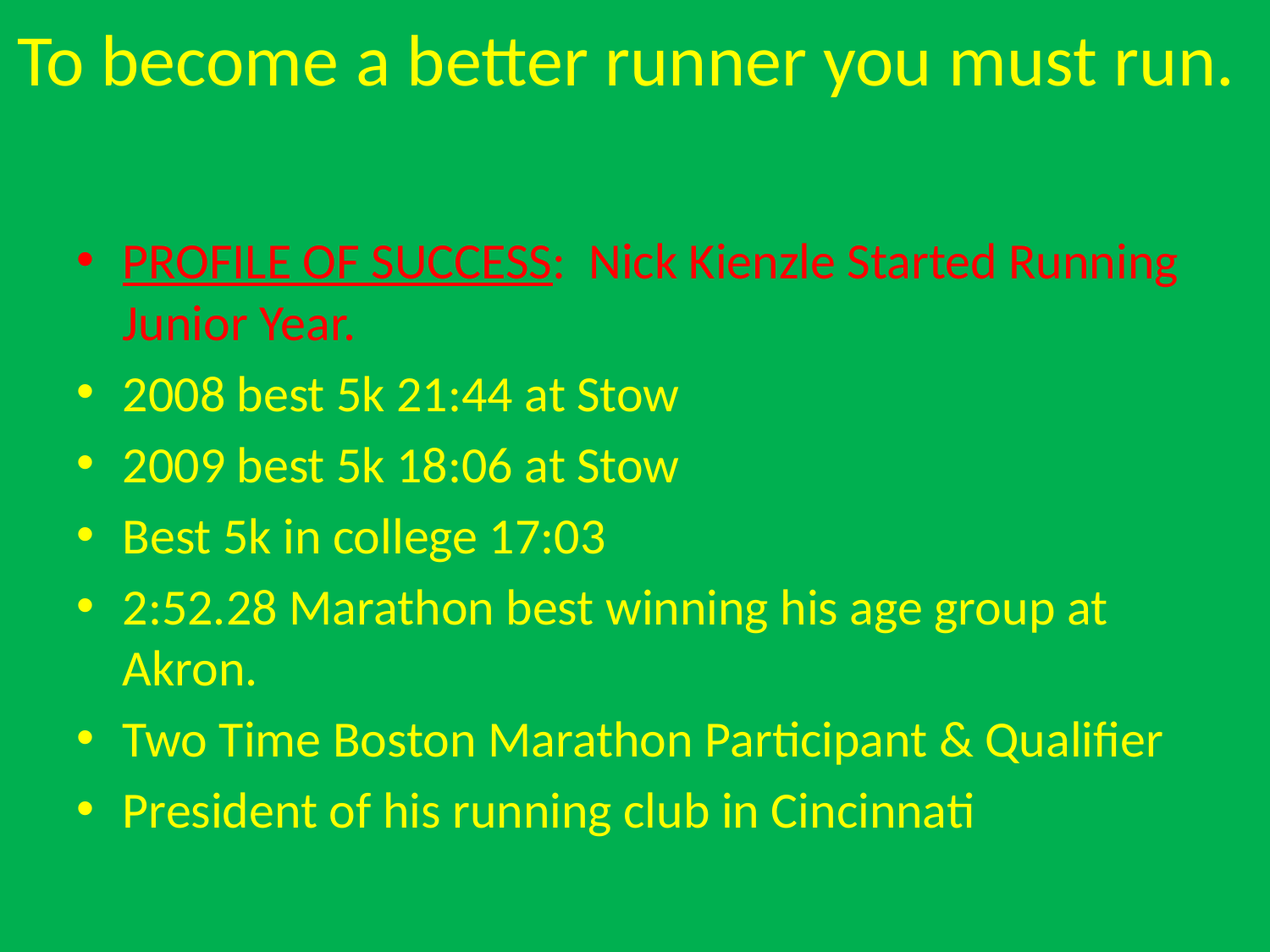

# To become a better runner you must run.
PROFILE OF SUCCESS:  Nick Kienzle Started Running Junior Year.
2008 best 5k 21:44 at Stow
2009 best 5k 18:06 at Stow
Best 5k in college 17:03
2:52.28 Marathon best winning his age group at Akron.
Two Time Boston Marathon Participant & Qualifier
President of his running club in Cincinnati